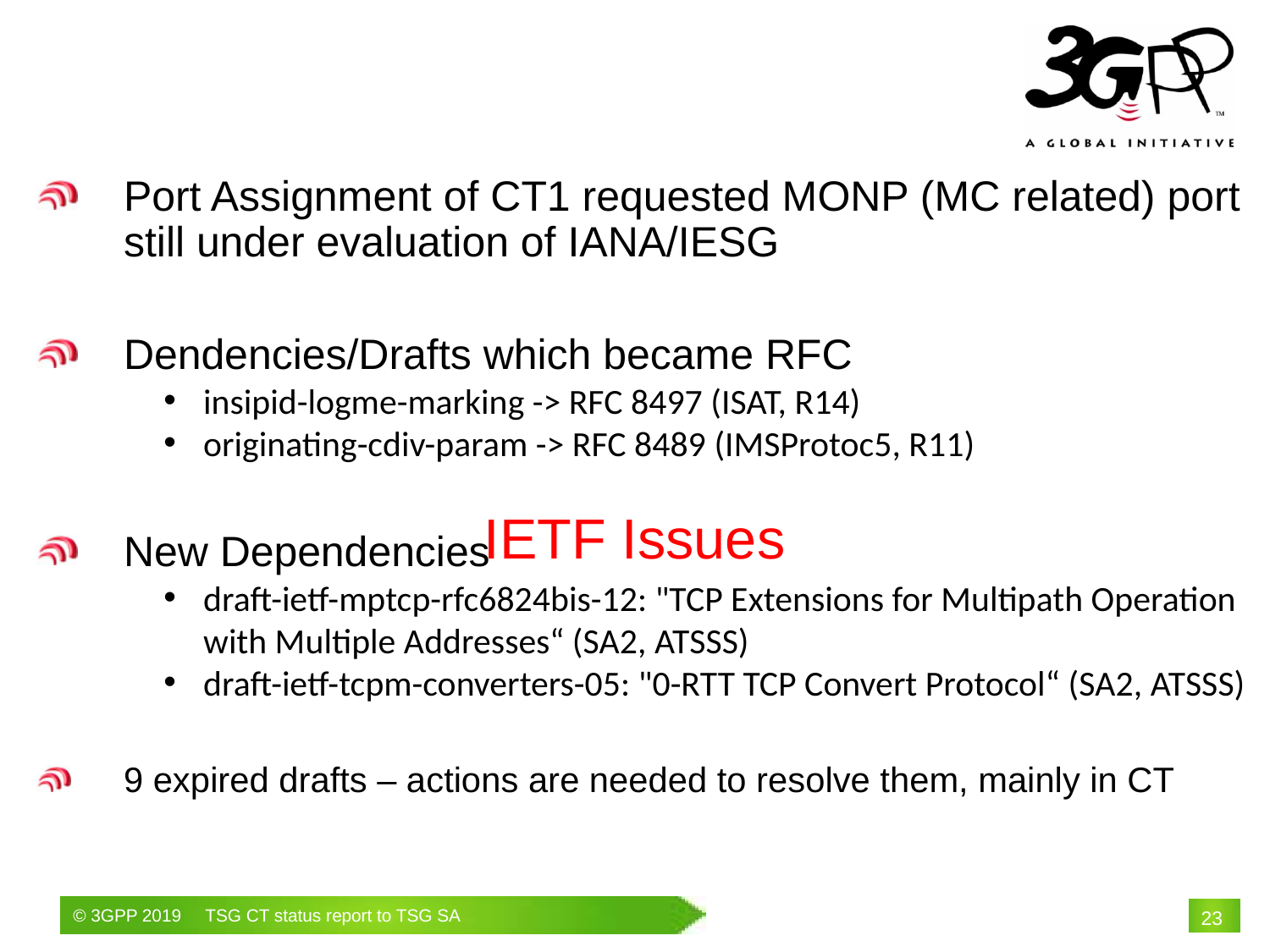

# IETF Issues
Port Assignment of CT1 requested MONP (MC related) port still under evaluation of IANA/IESG

Dendencies/Drafts which became RFC
insipid-logme-marking -> RFC 8497 (ISAT, R14)
originating-cdiv-param -> RFC 8489 (IMSProtoc5, R11)

New Dependencies
draft-ietf-mptcp-rfc6824bis-12: "TCP Extensions for Multipath Operation with Multiple Addresses“ (SA2, ATSSS)
draft-ietf-tcpm-converters-05: "0-RTT TCP Convert Protocol“ (SA2, ATSSS)

9 expired drafts – actions are needed to resolve them, mainly in CT

23